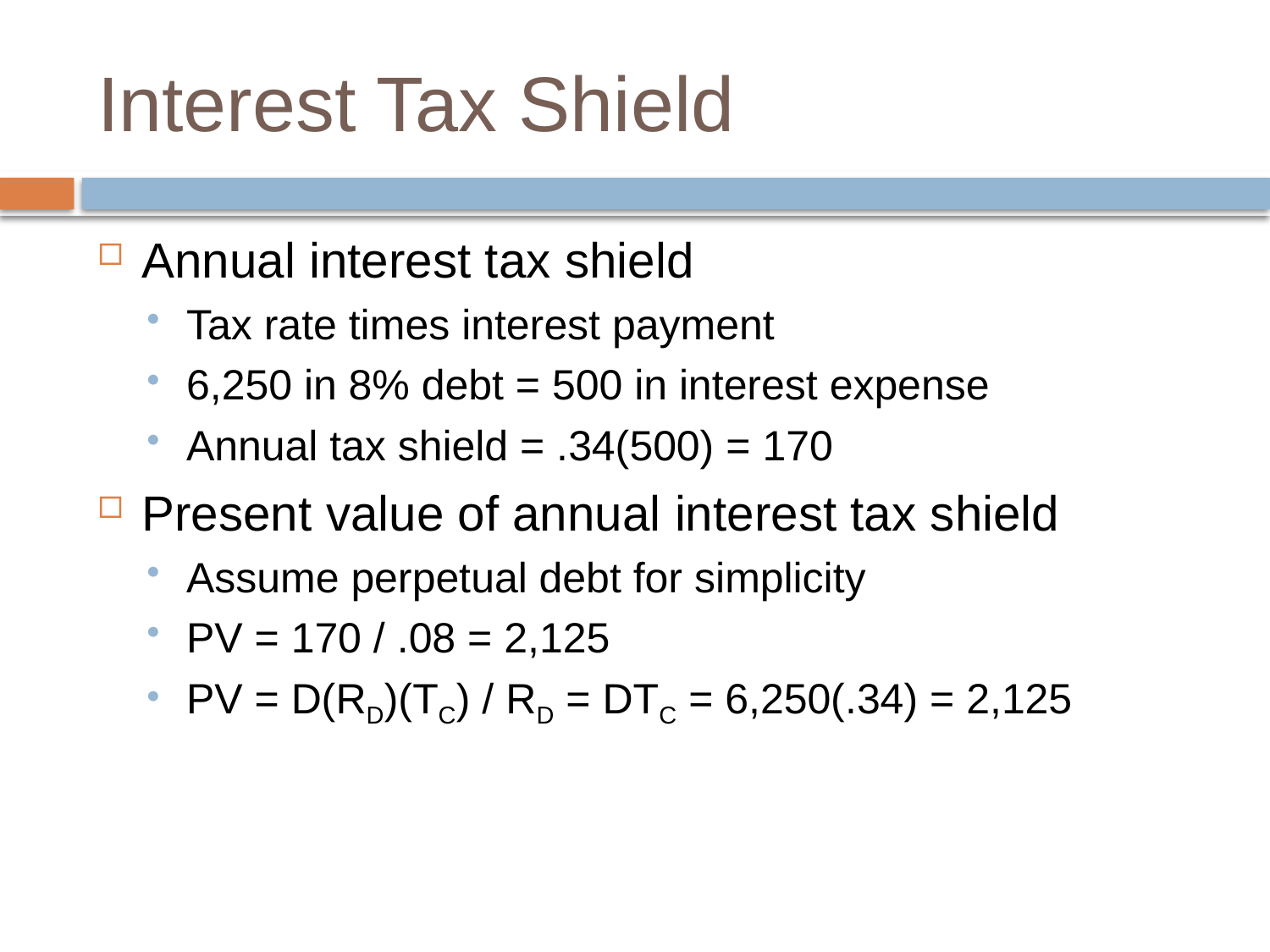

# Interest Tax Shield
Annual interest tax shield
Tax rate times interest payment
6,250 in 8% debt = 500 in interest expense
Annual tax shield = .34(500) = 170
Present value of annual interest tax shield
Assume perpetual debt for simplicity
PV = 170 / .08 = 2,125
PV = D(RD)(TC) / RD = DTC = 6,250(.34) = 2,125